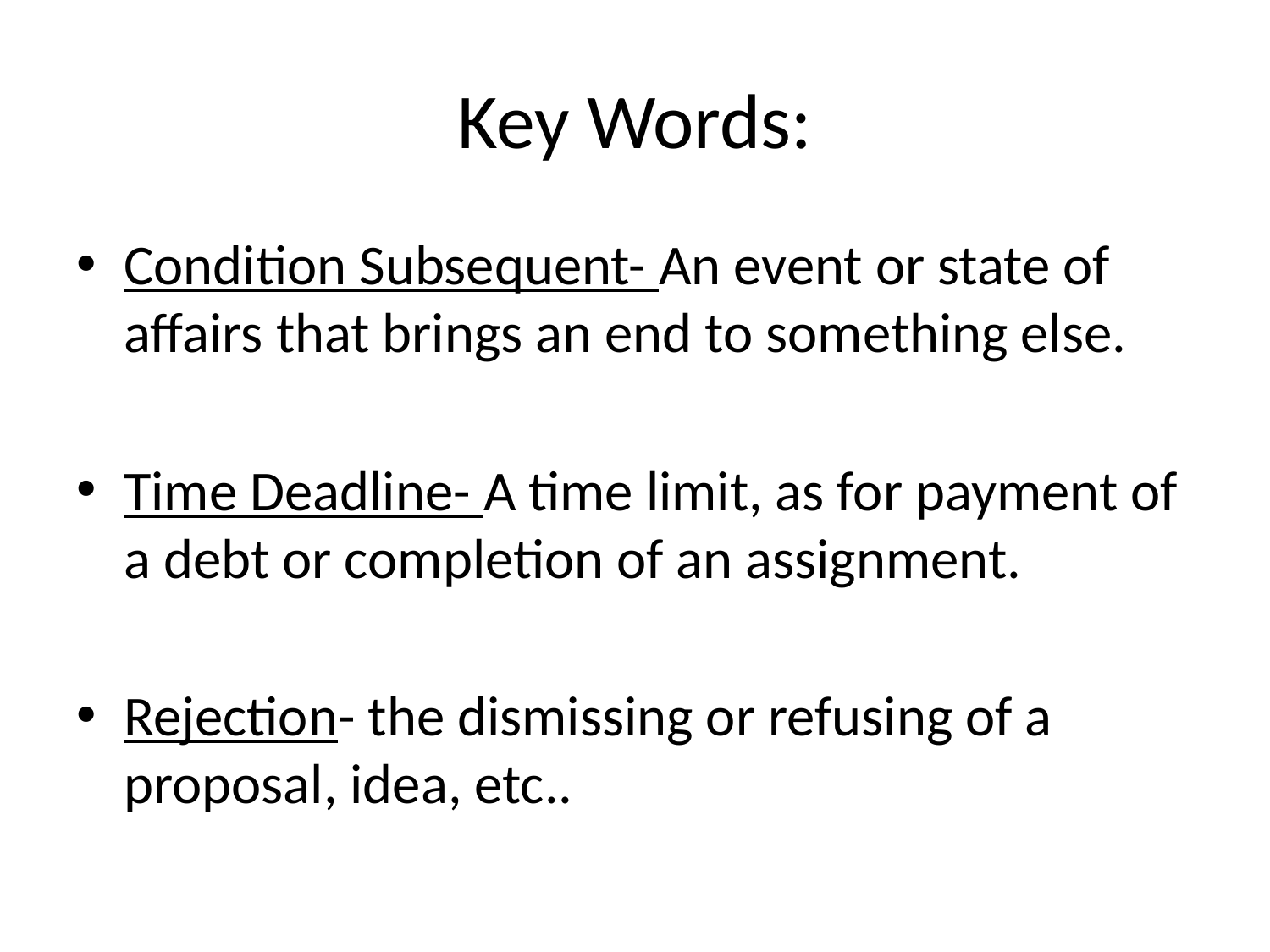

# Key Words:
Condition Subsequent- An event or state of affairs that brings an end to something else.

Time Deadline- A time limit, as for payment of a debt or completion of an assignment.

Rejection- the dismissing or refusing of a proposal, idea, etc..